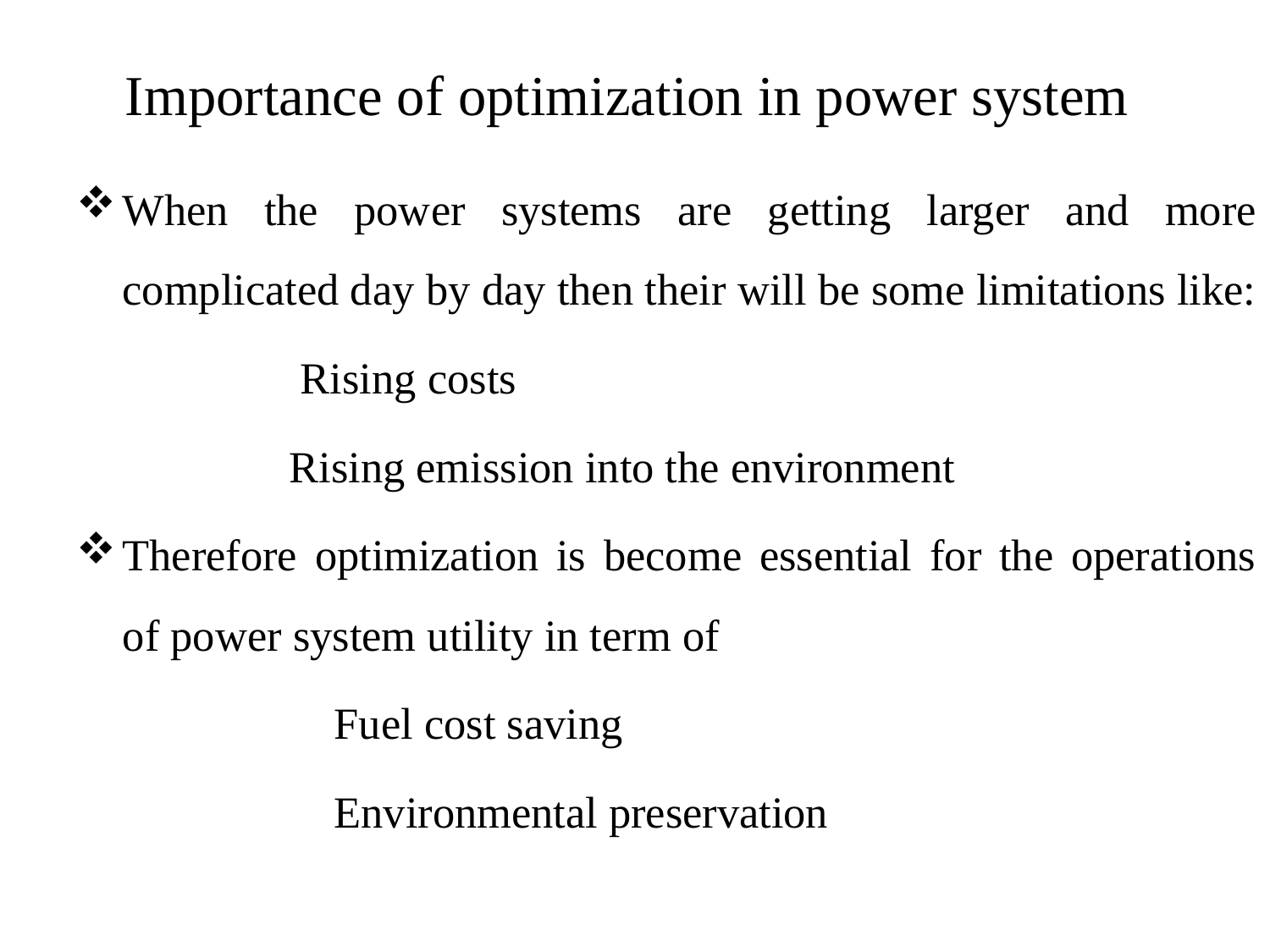

# Importance of optimization in power system
When the power systems are getting larger and more complicated day by day then their will be some limitations like:
                    Rising costs
                   Rising emission into the environment
Therefore optimization is become essential for the operations of power system utility in term of
                       Fuel cost saving
                       Environmental preservation